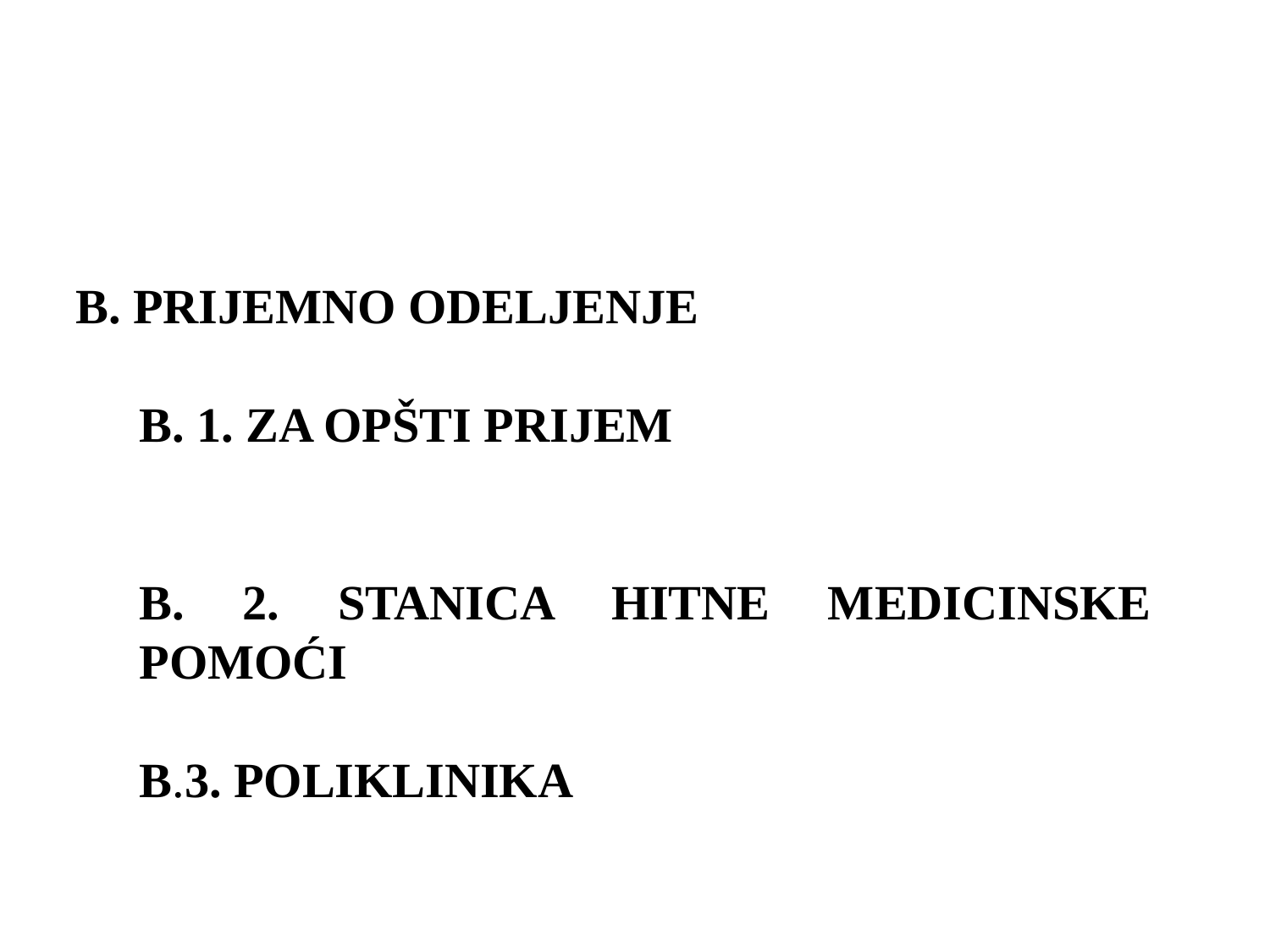

B. PRIJEMNO ODELJENJE

B. 1. ZA OPŠTI PRIJEM

B. 2. STANICA HITNE MEDICINSKE POMOĆI

B.3. POLIKLINIKA